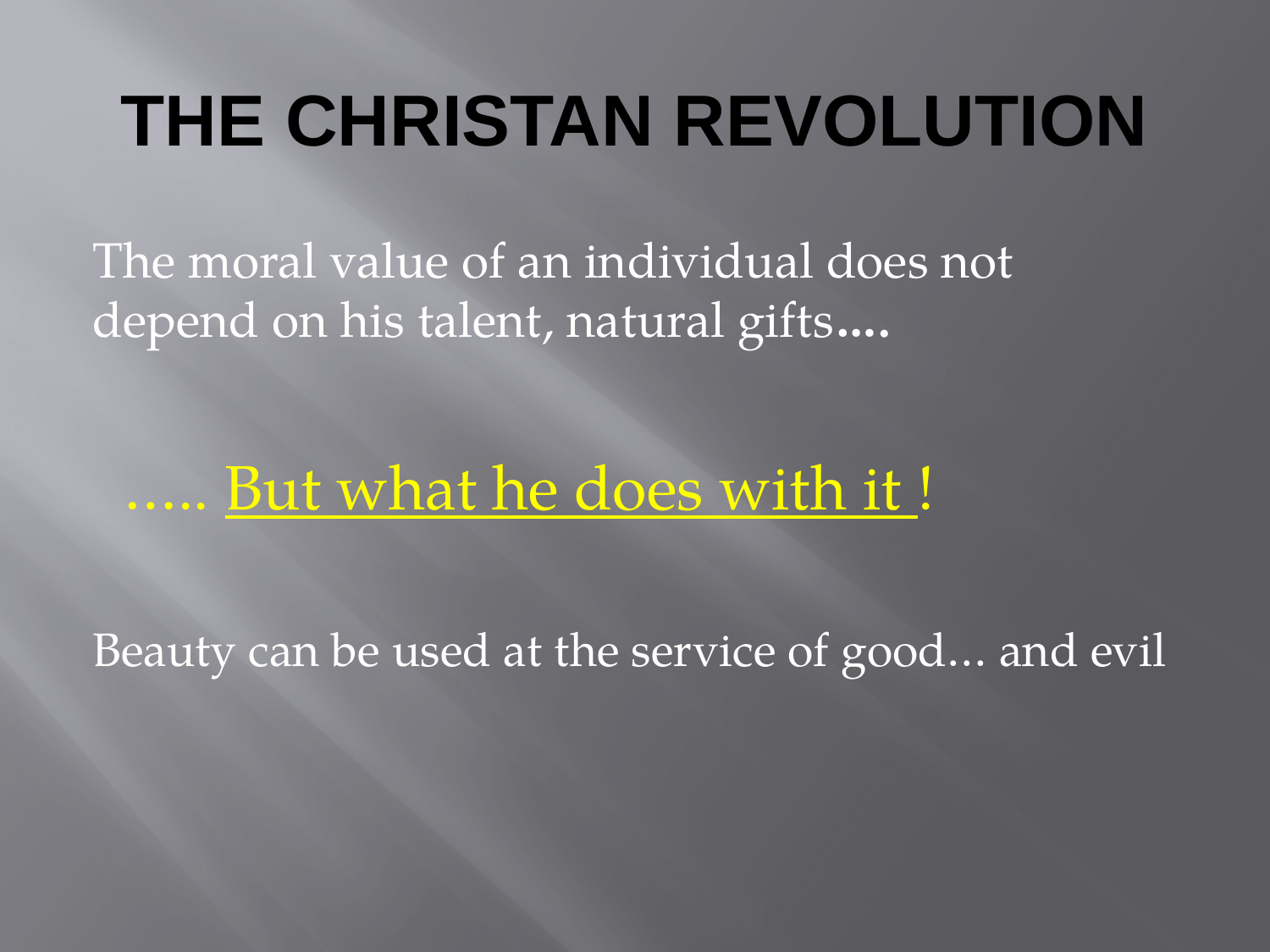

# THE CHRISTAN REVOLUTION
The moral value of an individual does not depend on his talent, natural gifts….

  ….. But what he does with it !

Beauty can be used at the service of good… and evil